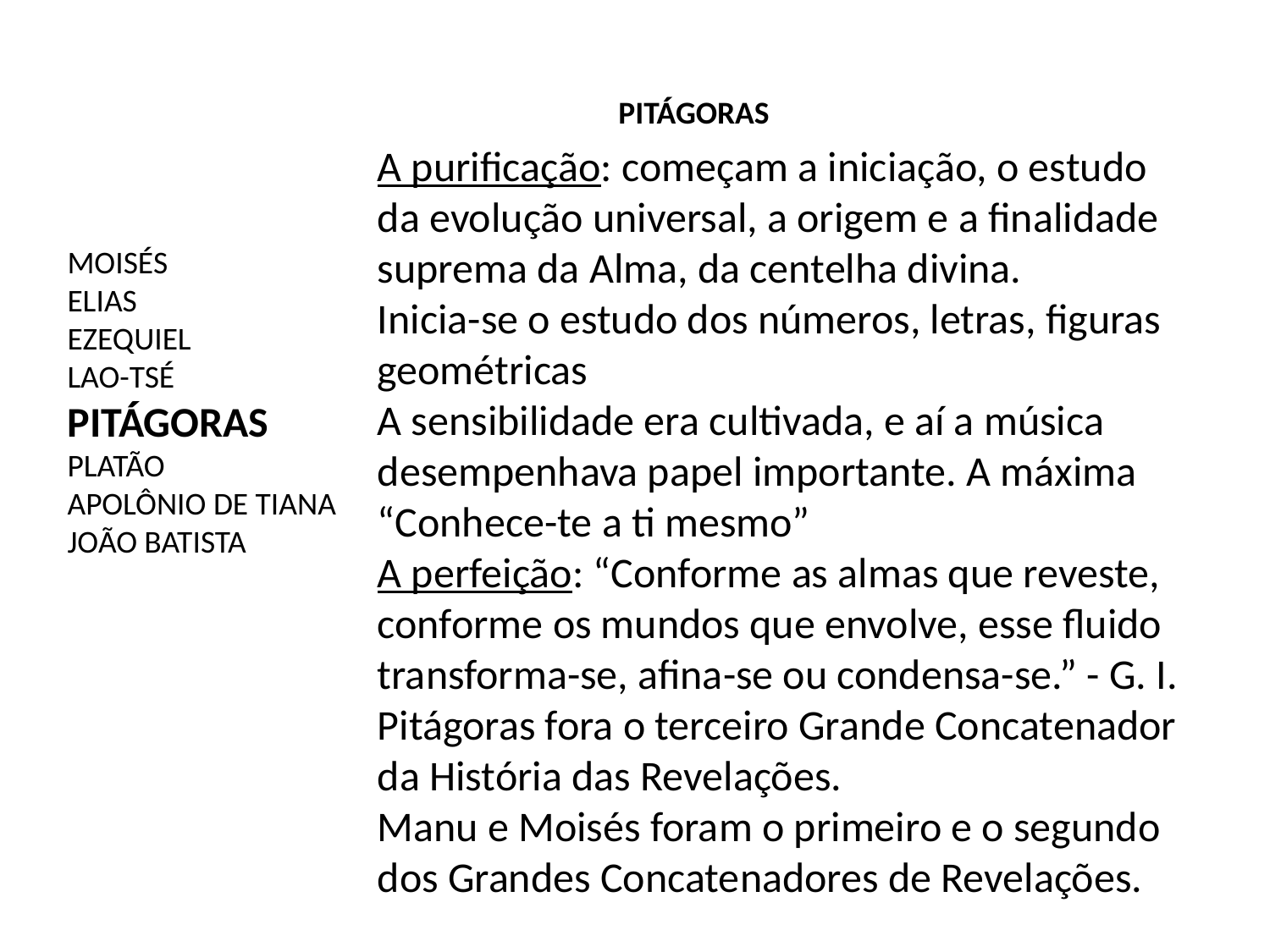

PITÁGORAS
A purificação: começam a iniciação, o estudo da evolução universal, a origem e a finalidade suprema da Alma, da centelha divina.
Inicia-se o estudo dos números, letras, figuras geométricas
A sensibilidade era cultivada, e aí a música desempenhava papel importante. A máxima “Conhece-te a ti mesmo”
A perfeição: “Conforme as almas que reveste, conforme os mundos que envolve, esse fluido transforma-se, afina-se ou condensa-se.” - G. I.
Pitágoras fora o terceiro Grande Concatenador da História das Revelações.
Manu e Moisés foram o primeiro e o segundo dos Grandes Concatenadores de Revelações.
MOISÉS
ELIAS
EZEQUIEL
LAO-TSÉ
PITÁGORAS
PLATÃO
APOLÔNIO DE TIANA
JOÃO BATISTA